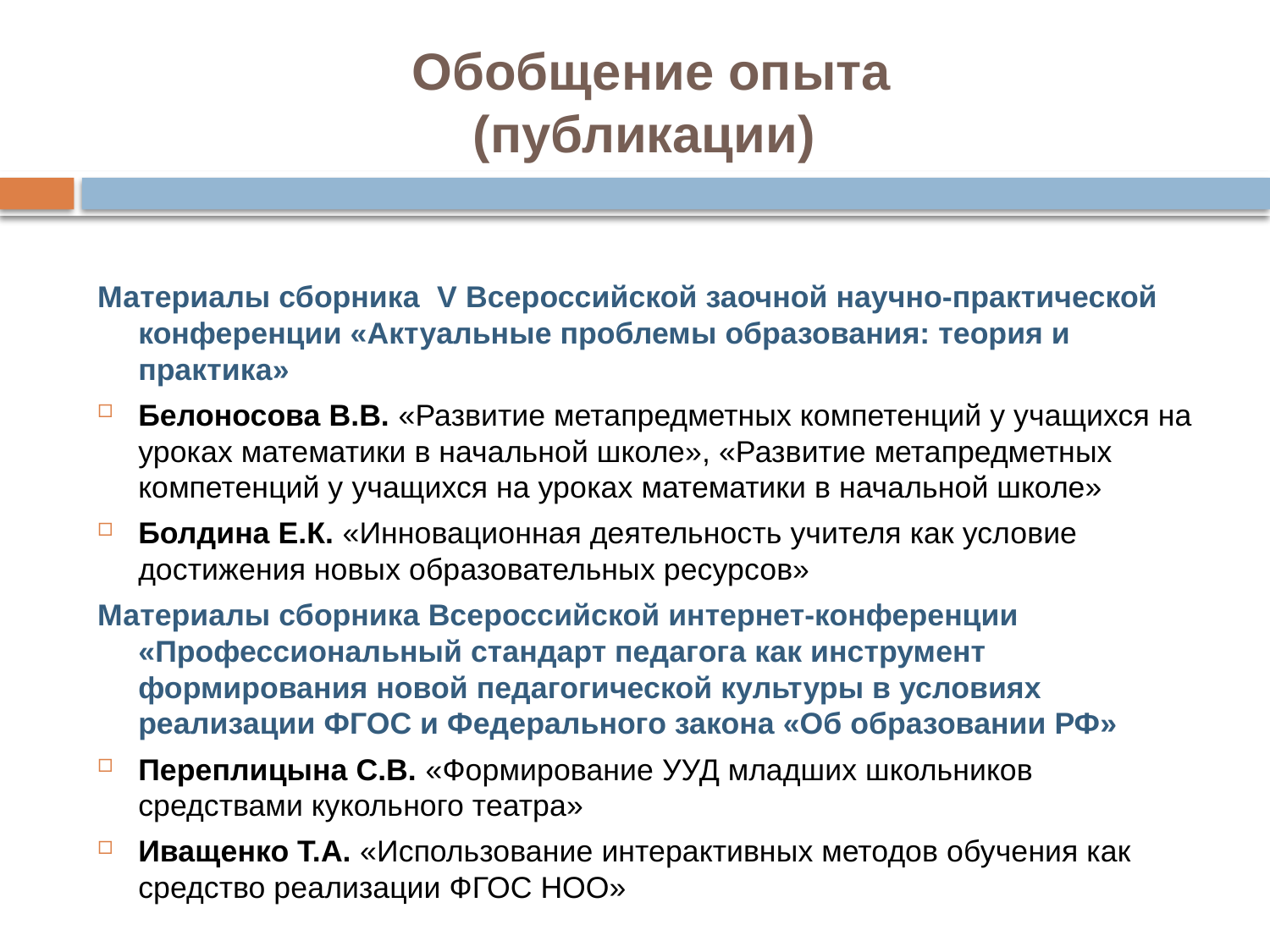

# Обобщение опыта (публикации)

Материалы сборника  V Всероссийской заочной научно-практической конференции «Актуальные проблемы образования: теория и практика»
Белоносова В.В. «Развитие метапредметных компетенций у учащихся на уроках математики в начальной школе», «Развитие метапредметных компетенций у учащихся на уроках математики в начальной школе»
Болдина Е.К. «Инновационная деятельность учителя как условие достижения новых образовательных ресурсов»
Материалы сборника Всероссийской интернет-конференции «Профессиональный стандарт педагога как инструмент формирования новой педагогической культуры в условиях реализации ФГОС и Федерального закона «Об образовании РФ»
Переплицына С.В. «Формирование УУД младших школьников средствами кукольного театра»
Иващенко Т.А. «Использование интерактивных методов обучения как средство реализации ФГОС НОО»